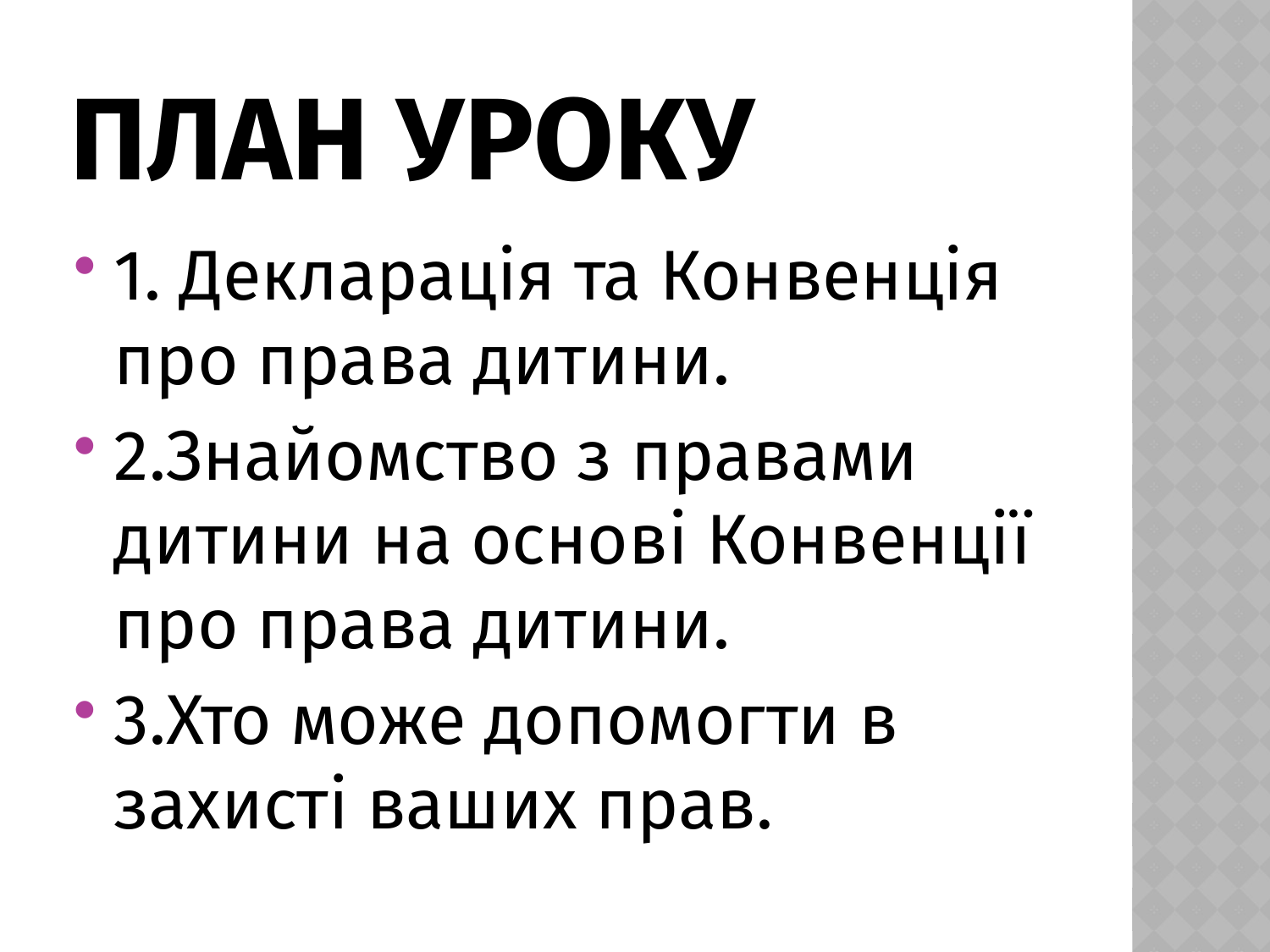

# План уроку
1. Декларація та Конвенція про права дитини.
2.Знайомство з правами дитини на основі Конвенції про права дитини.
3.Хто може допомогти в захисті ваших прав.